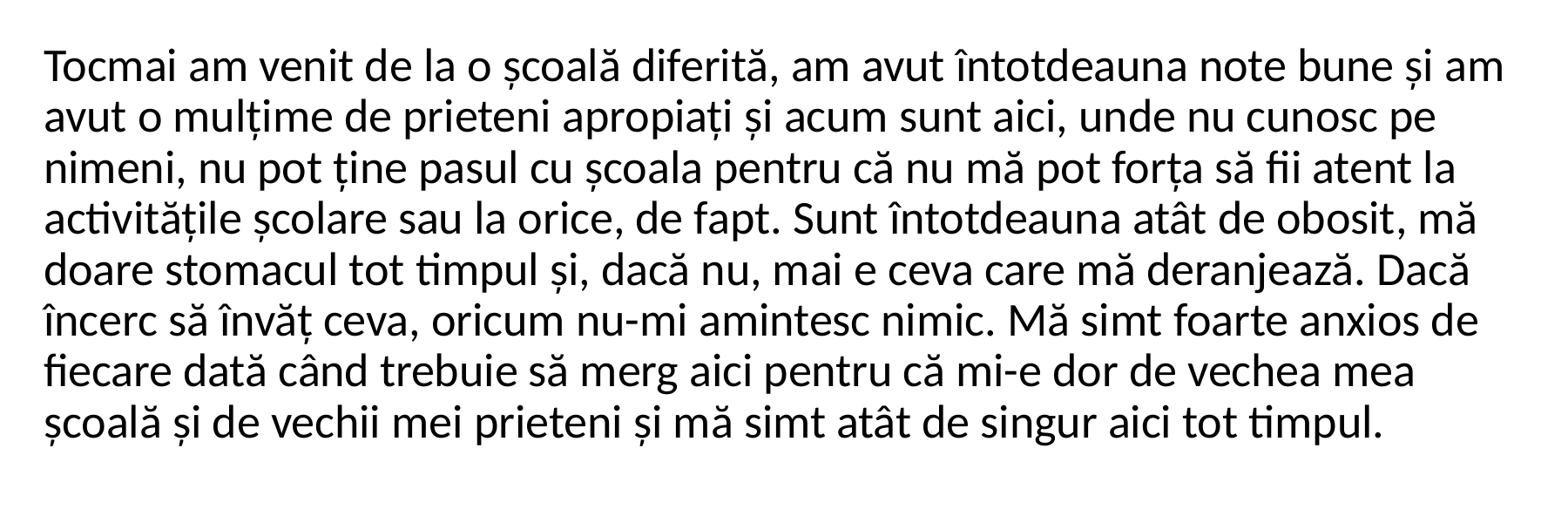

Tocmai am venit de la o școală diferită, am avut întotdeauna note bune și am avut o mulțime de prieteni apropiați și acum sunt aici, unde nu cunosc pe nimeni, nu pot ține pasul cu școala pentru că nu mă pot forța să fii atent la activitățile școlare sau la orice, de fapt. Sunt întotdeauna atât de obosit, mă doare stomacul tot timpul și, dacă nu, mai e ceva care mă deranjează. Dacă încerc să învăț ceva, oricum nu-mi amintesc nimic. Mă simt foarte anxios de fiecare dată când trebuie să merg aici pentru că mi-e dor de vechea mea școală și de vechii mei prieteni și mă simt atât de singur aici tot timpul.